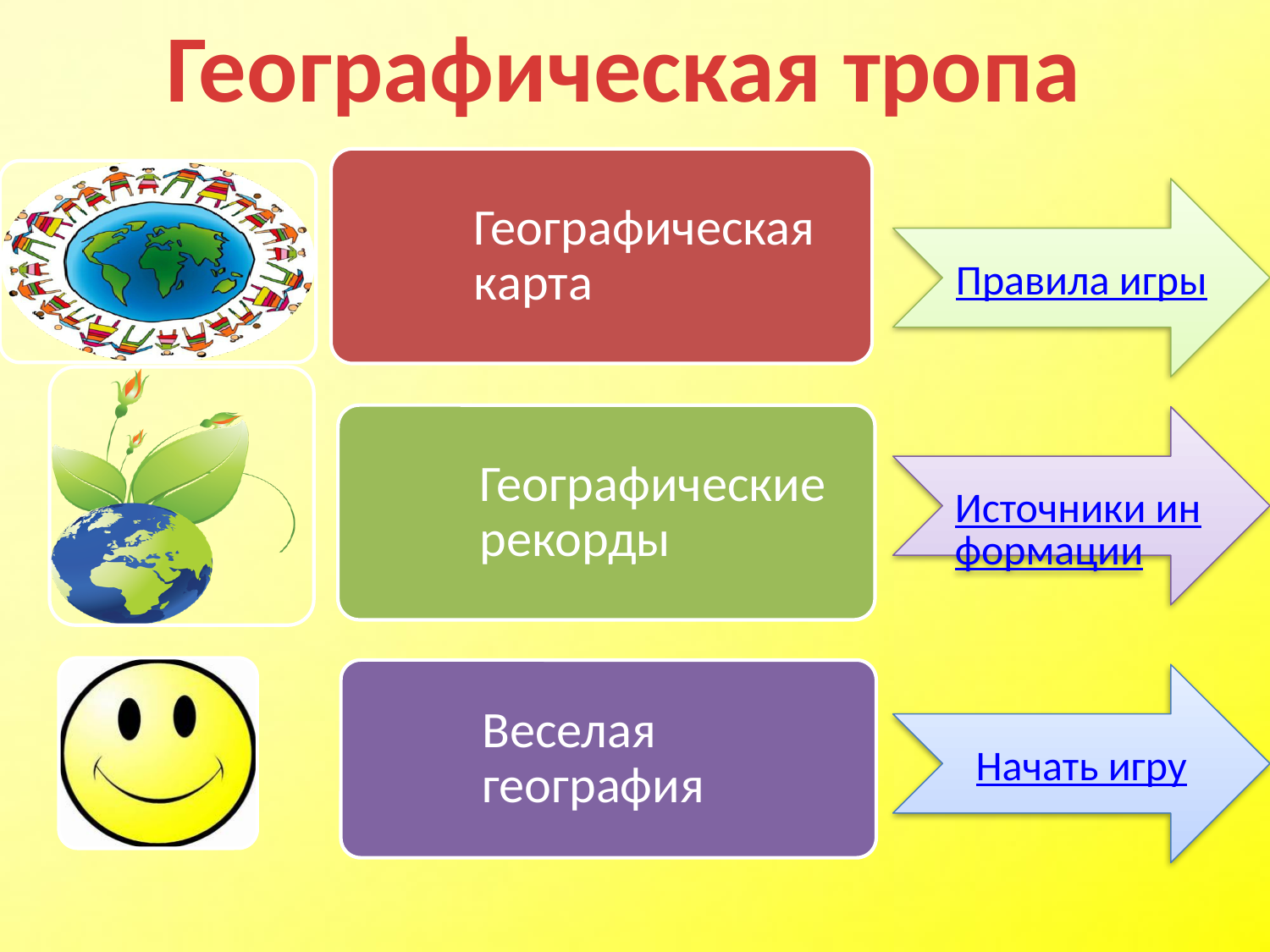

Географическая тропа
Географическая карта
Географические рекорды
Веселая география
Правила игры
Источники информации
Начать игру